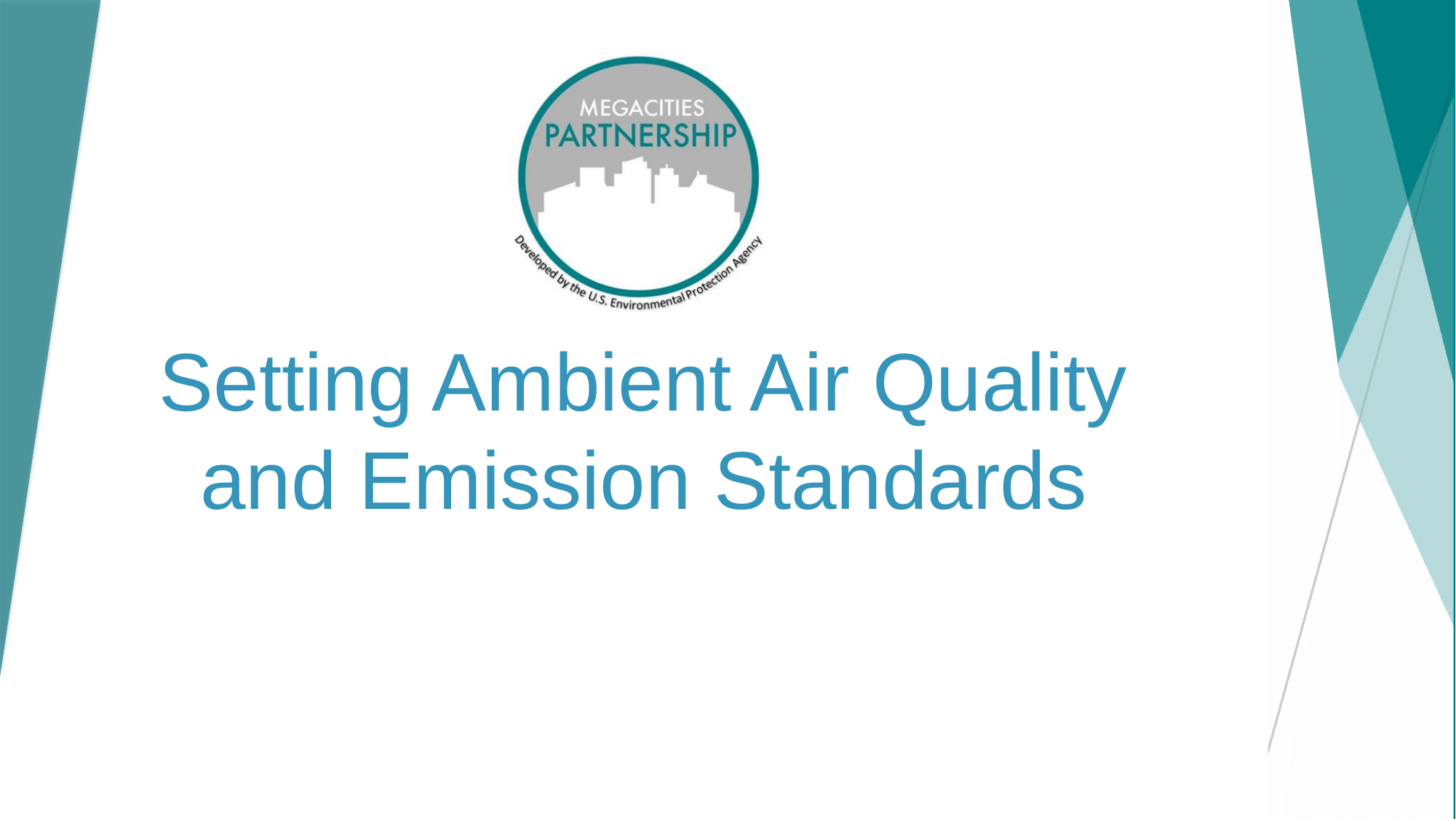

# Setting Ambient Air Quality and Emission Standards